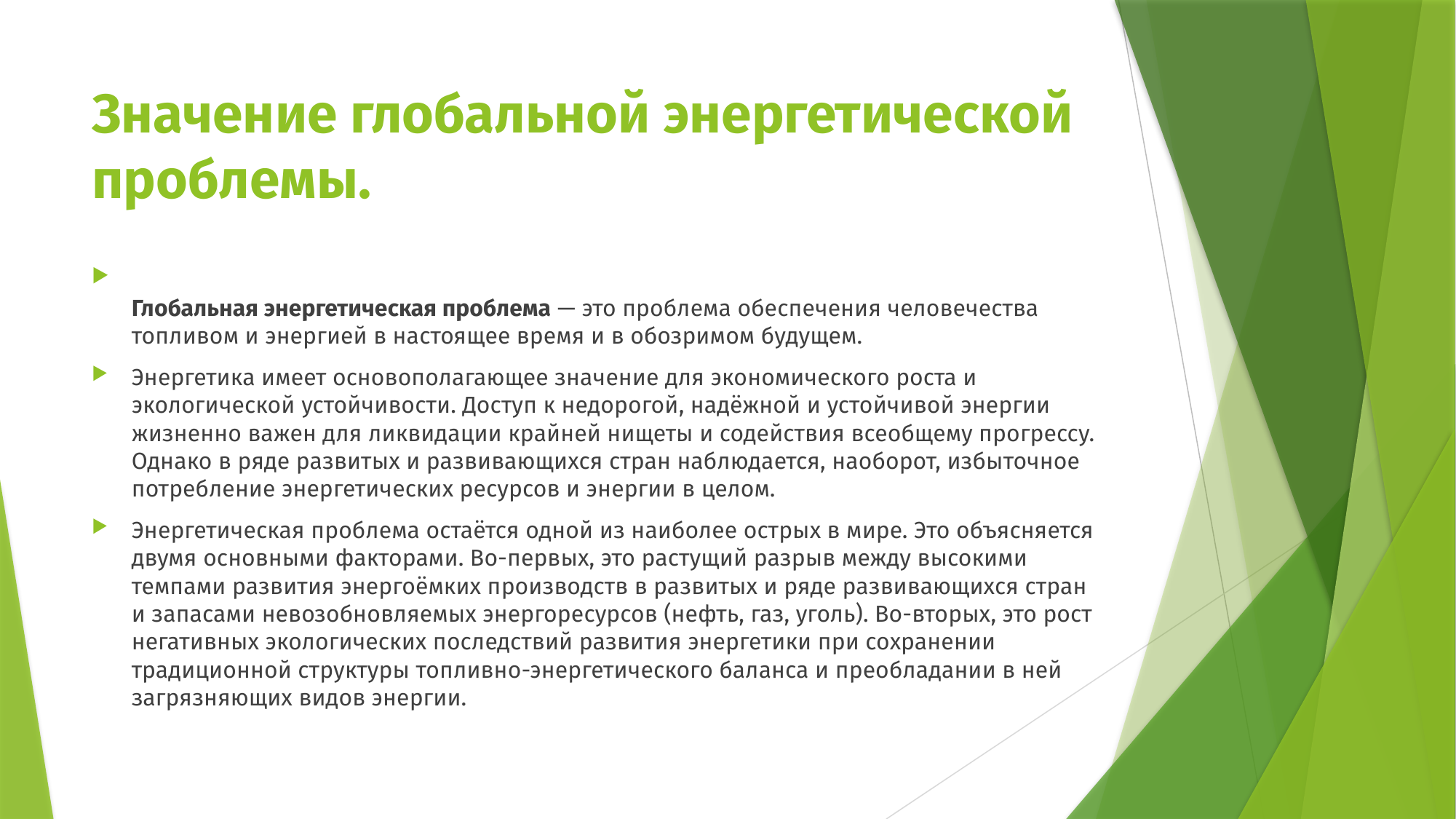

# Значение глобальной энергетической проблемы.
Глобальная энергетическая проблема — это проблема обеспечения человечества топливом и энергией в настоящее время и в обозримом будущем.
Энергетика имеет основополагающее значение для экономического роста и экологической устойчивости. Доступ к недорогой, надёжной и устойчивой энергии жизненно важен для ликвидации крайней нищеты и содействия всеобщему прогрессу. Однако в ряде развитых и развивающихся стран наблюдается, наоборот, избыточное потребление энергетических ресурсов и энергии в целом.
Энергетическая проблема остаётся одной из наиболее острых в мире. Это объясняется двумя основными факторами. Во-первых, это растущий разрыв между высокими темпами развития энергоёмких производств в развитых и ряде развивающихся стран и запасами невозобновляемых энергоресурсов (нефть, газ, уголь). Во-вторых, это рост негативных экологических последствий развития энергетики при сохранении традиционной структуры топливно-энергетического баланса и преобладании в ней загрязняющих видов энергии.